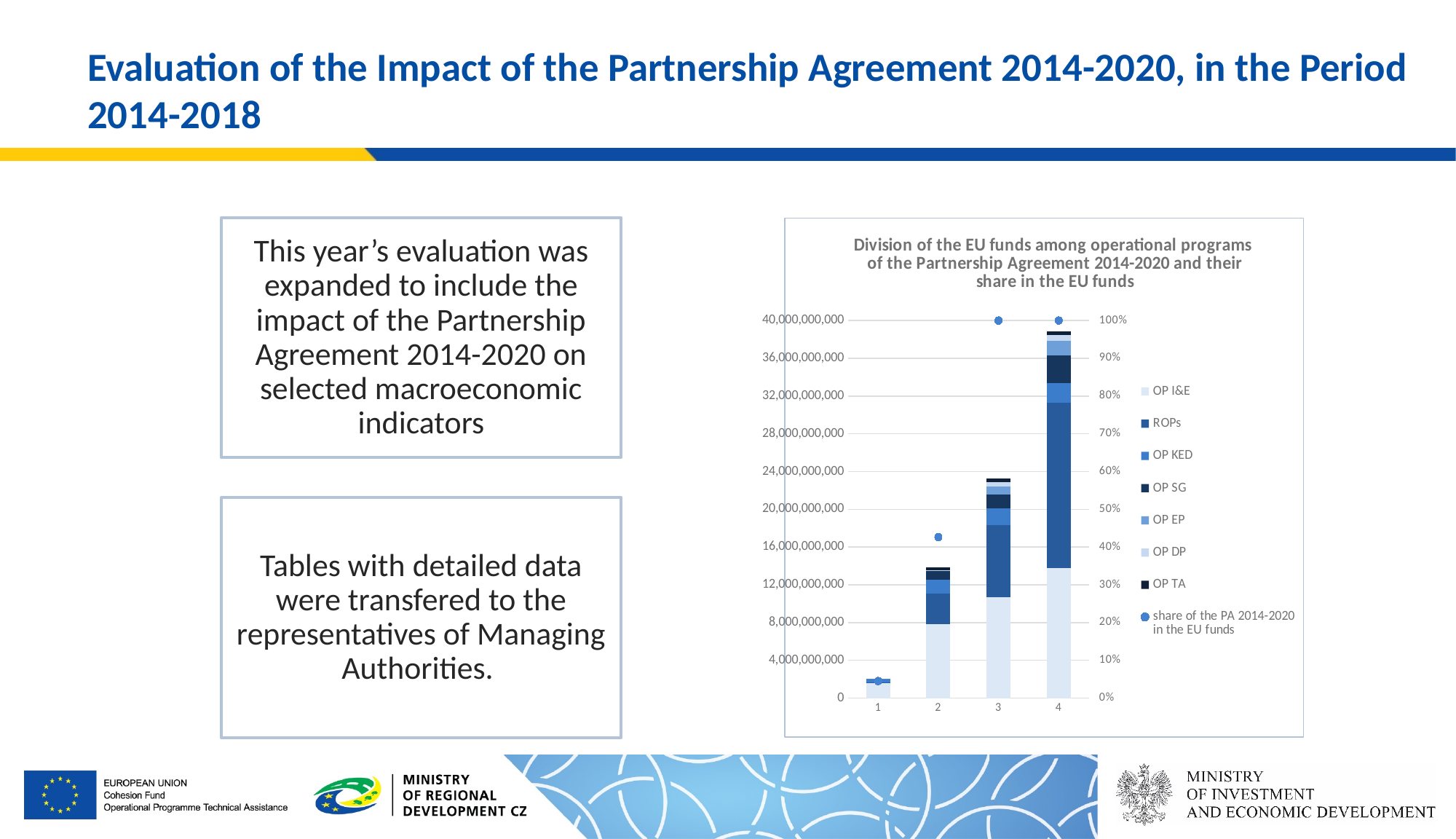

# Evaluation of the Impact of the Partnership Agreement 2014-2020, in the Period 2014-2018
This year’s evaluation was expanded to include the impact of the Partnership Agreement 2014-2020 on selected macroeconomic indicators
Tables with detailed data were transfered to the representatives of Managing Authorities.

### Chart: Division of the EU funds among operational programs of the Partnership Agreement 2014-2020 and their share in the EU funds

| Category | OP I&E | ROPs | OP KED | OP SG | OP EP | OP DP | OP TA | share of the PA 2014-2020 in the EU funds |
|---|---|---|---|---|---|---|---|---|